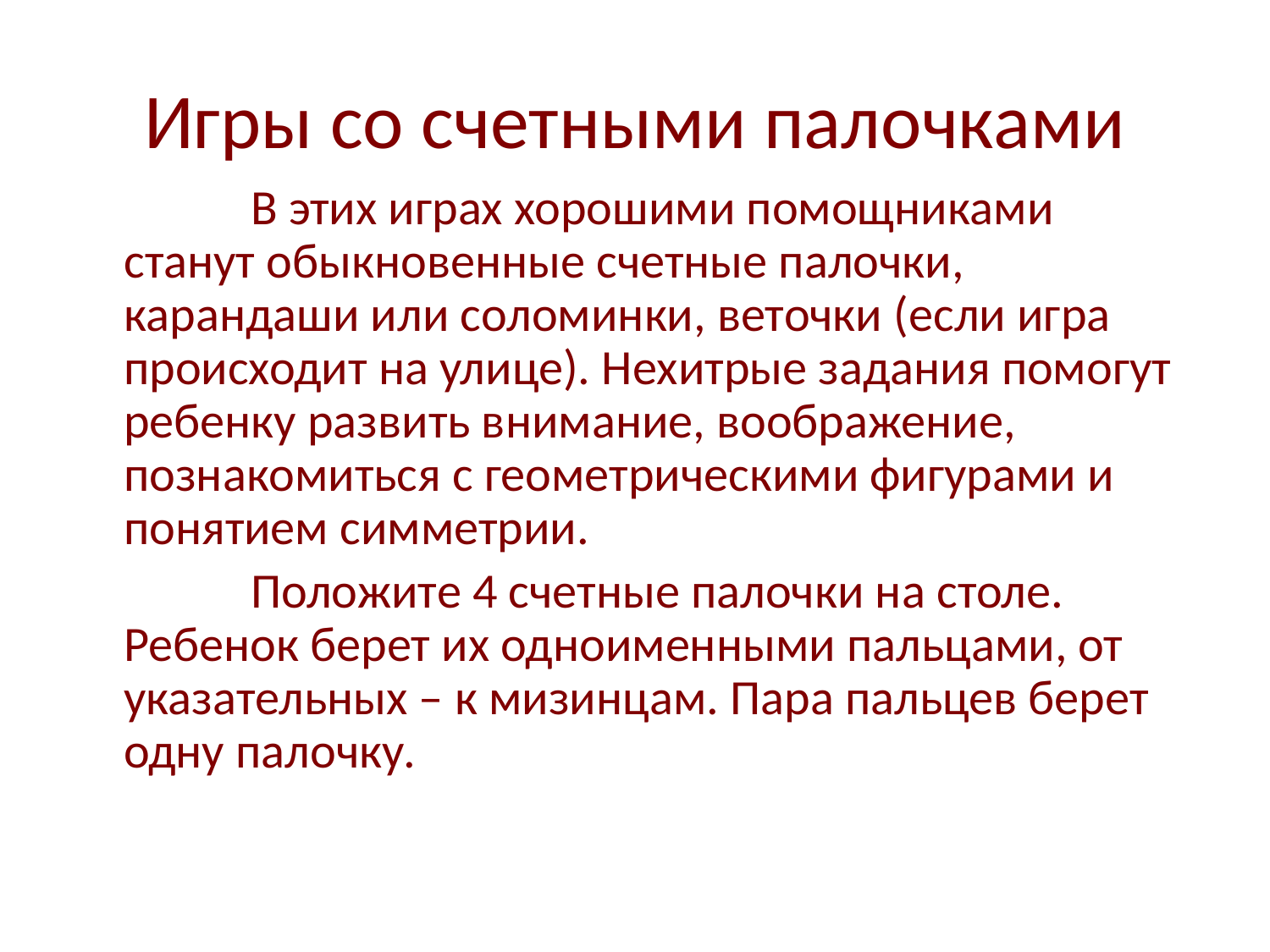

# Игры со счетными палочками
		В этих играх хорошими помощниками станут обыкновенные счетные палочки, карандаши или соломинки, веточки (если игра происходит на улице). Нехитрые задания помогут ребенку развить внимание, воображение, познакомиться с геометрическими фигурами и понятием симметрии.
		Положите 4 счетные палочки на столе. Ребенок берет их одноименными пальцами, от указательных – к мизинцам. Пара пальцев берет одну палочку.